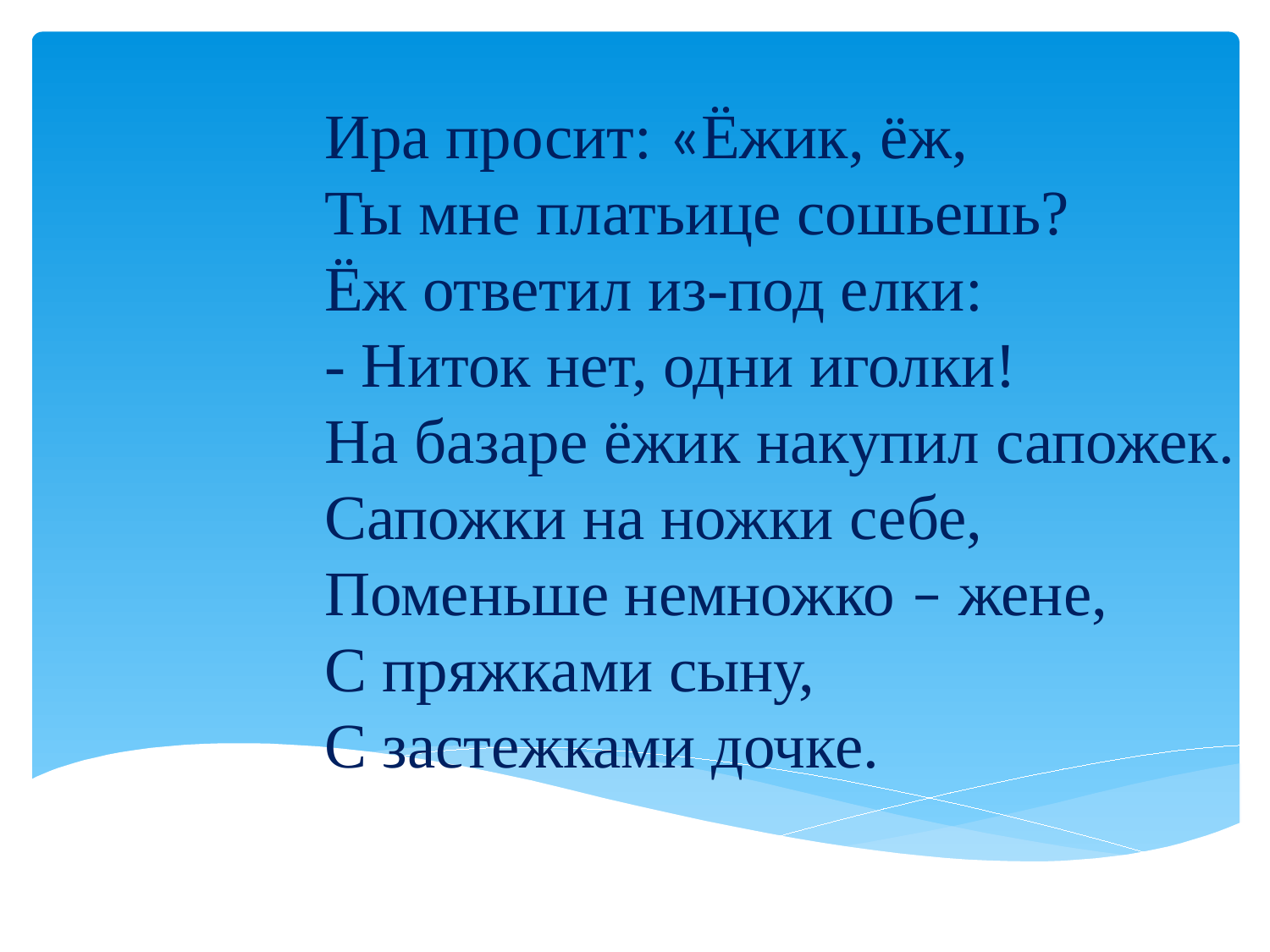

Ира просит: «Ёжик, ёж,
Ты мне платьице сошьешь?
Ёж ответил из-под елки:
- Ниток нет, одни иголки!
На базаре ёжик накупил сапожек.
Сапожки на ножки себе,
Поменьше немножко – жене,
С пряжками сыну,
С застежками дочке.